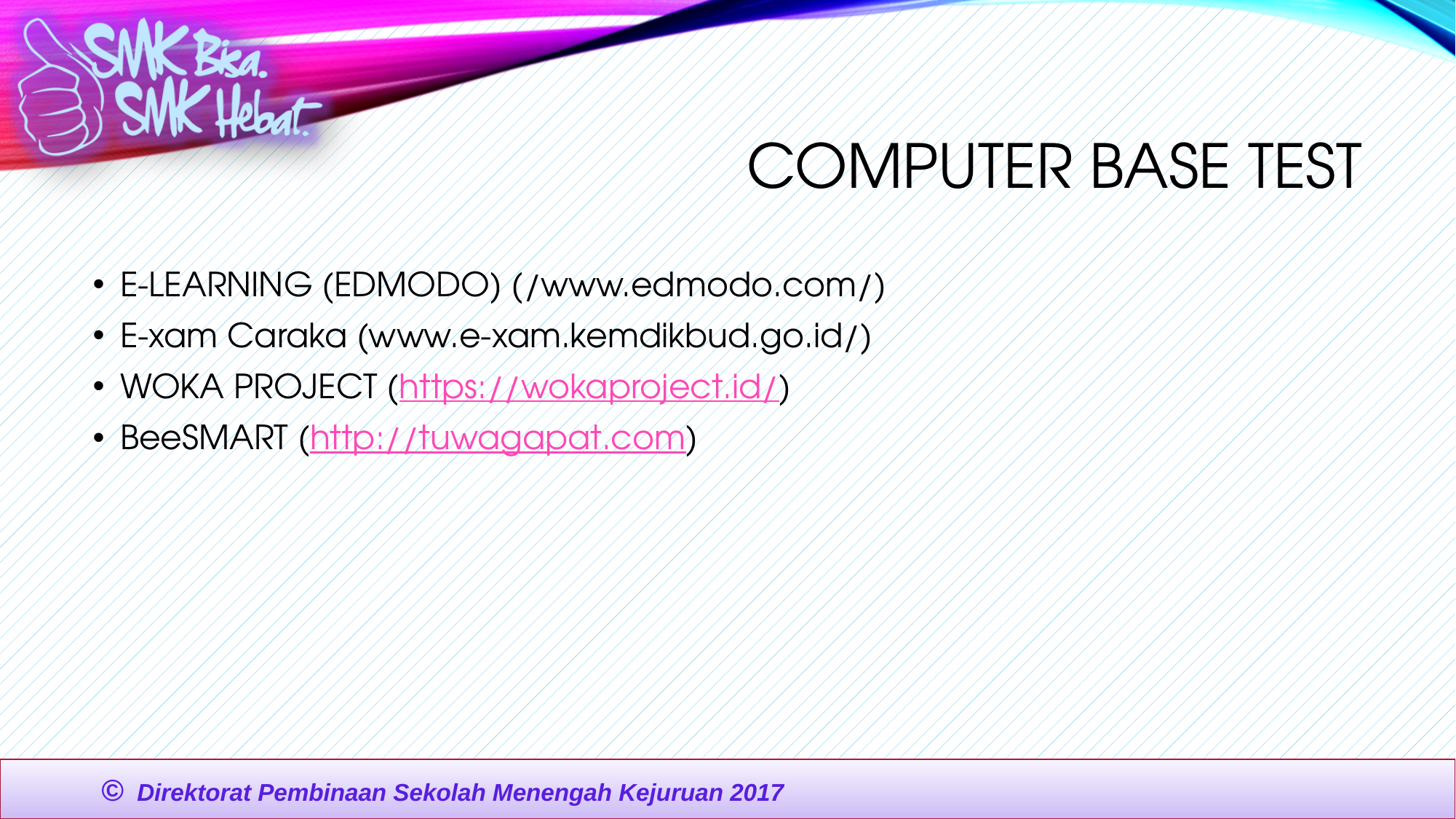

# COMPUTER BASE TEST
E-LEARNING (EDMODO) (/www.edmodo.com/)
E-xam Caraka (www.e-xam.kemdikbud.go.id/)
WOKA PROJECT (https://wokaproject.id/)
BeeSMART (http://tuwagapat.com)